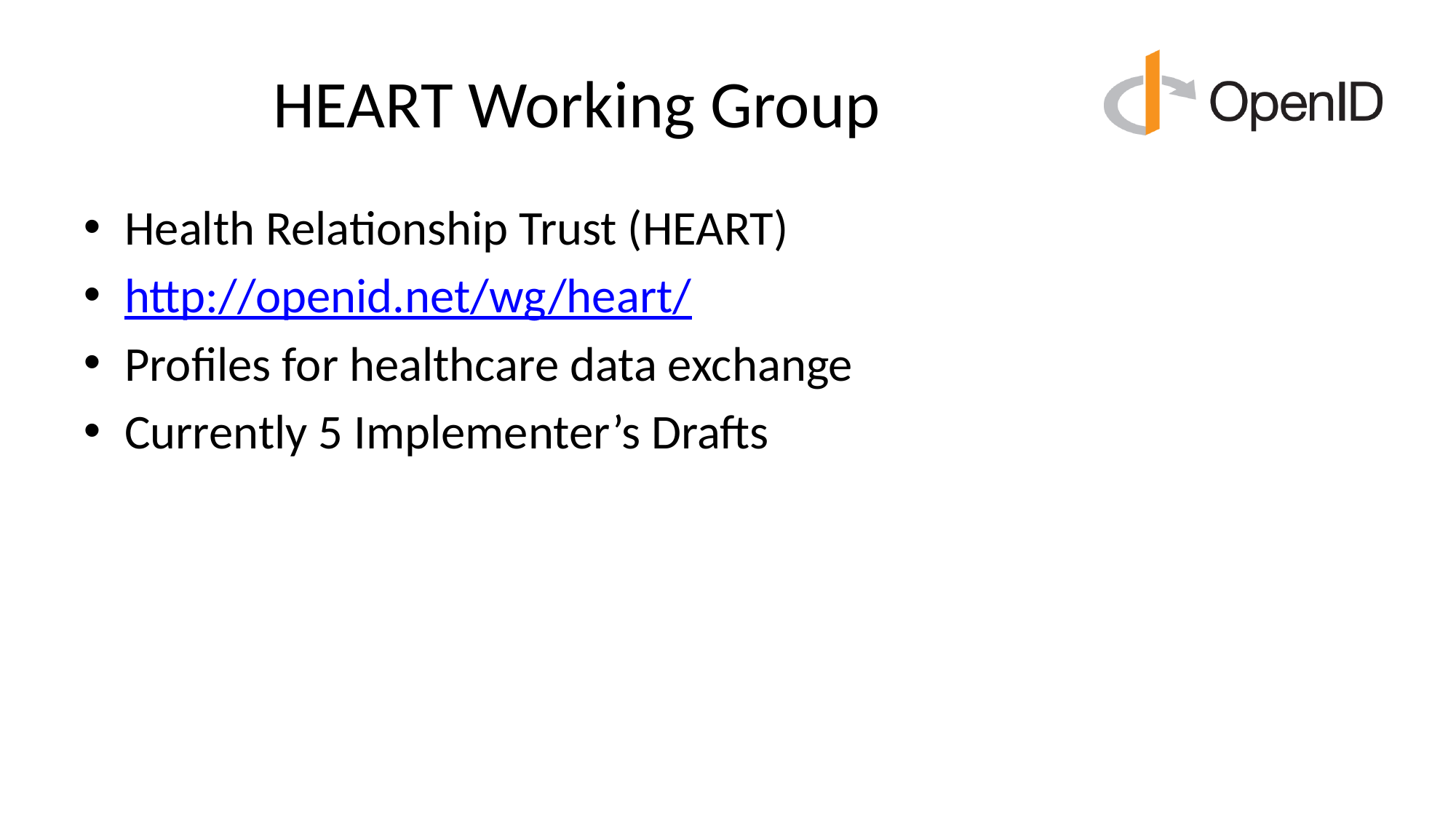

# HEART Working Group
Health Relationship Trust (HEART)
http://openid.net/wg/heart/
Profiles for healthcare data exchange
Currently 5 Implementer’s Drafts